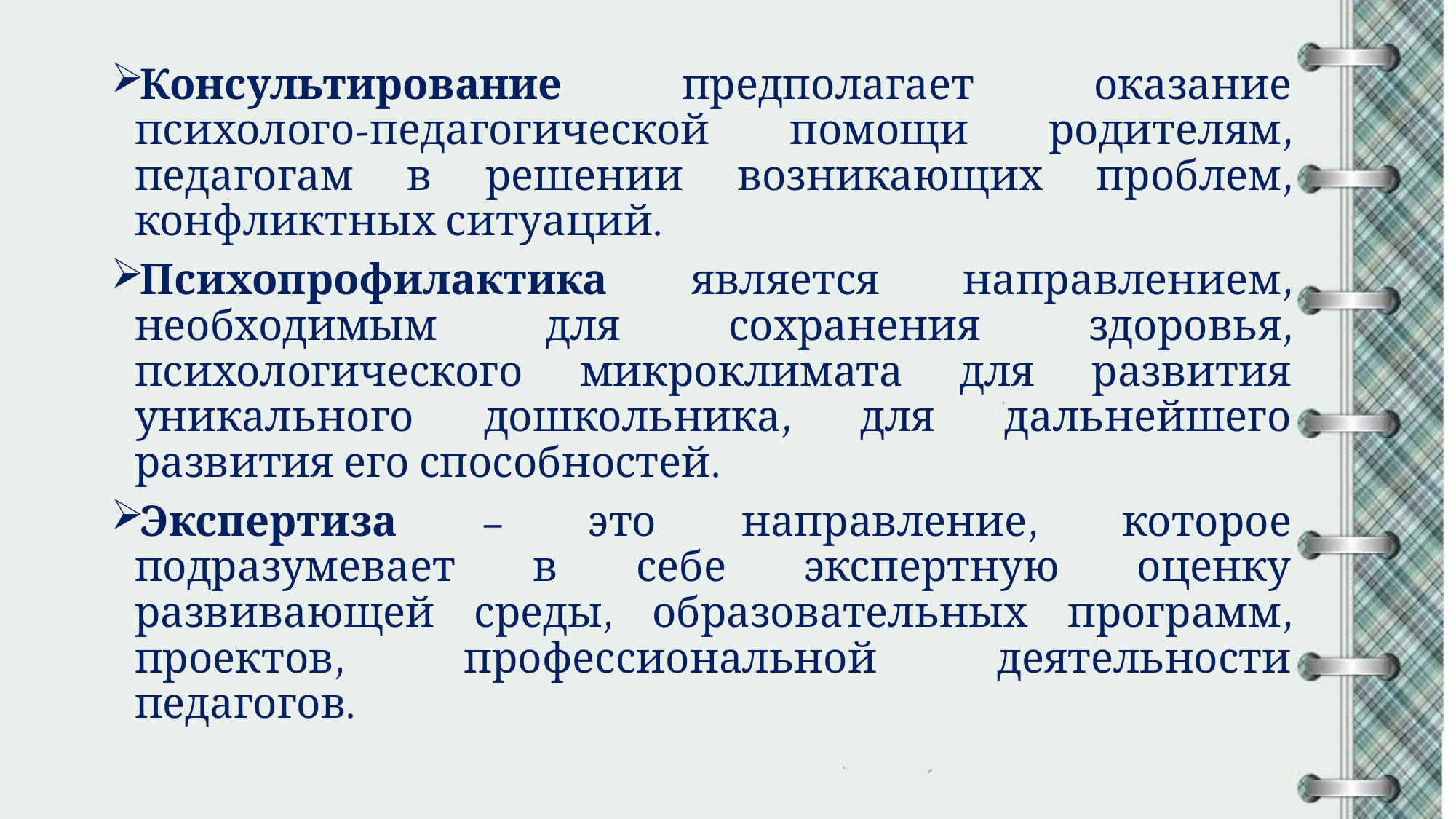

Консультирование предполагает оказание психолого-педагогической помощи родителям, педагогам в решении возникающих проблем, конфликтных ситуаций.
Психопрофилактика является направлением, необходимым для сохранения здоровья, психологического микроклимата для развития уникального дошкольника, для дальнейшего развития его способностей.
Экспертиза – это направление, которое подразумевает в себе экспертную оценку развивающей среды, образовательных программ, проектов, профессиональной деятельности педагогов.